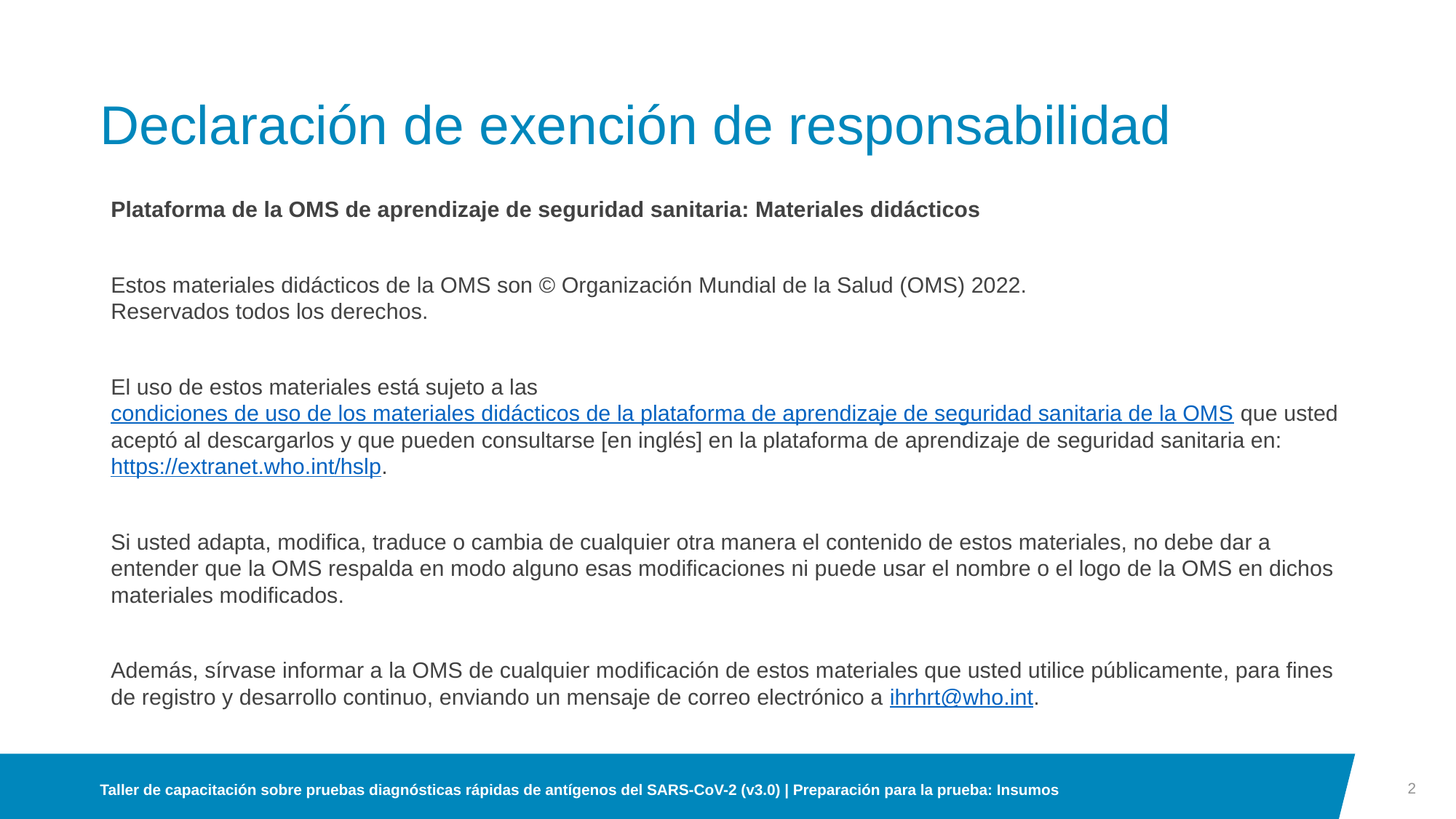

# Declaración de exención de responsabilidad
Plataforma de la OMS de aprendizaje de seguridad sanitaria: Materiales didácticos

Estos materiales didácticos de la OMS son © Organización Mundial de la Salud (OMS) 2022.
Reservados todos los derechos.

El uso de estos materiales está sujeto a las condiciones de uso de los materiales didácticos de la plataforma de aprendizaje de seguridad sanitaria de la OMS que usted aceptó al descargarlos y que pueden consultarse [en inglés] en la plataforma de aprendizaje de seguridad sanitaria en: https://extranet.who.int/hslp.

Si usted adapta, modifica, traduce o cambia de cualquier otra manera el contenido de estos materiales, no debe dar a entender que la OMS respalda en modo alguno esas modificaciones ni puede usar el nombre o el logo de la OMS en dichos materiales modificados.

Además, sírvase informar a la OMS de cualquier modificación de estos materiales que usted utilice públicamente, para fines de registro y desarrollo continuo, enviando un mensaje de correo electrónico a ihrhrt@who.int.

2
Taller de capacitación sobre pruebas diagnósticas rápidas de antígenos del SARS-CoV-2 (v3.0) | Preparación para la prueba: Insumos